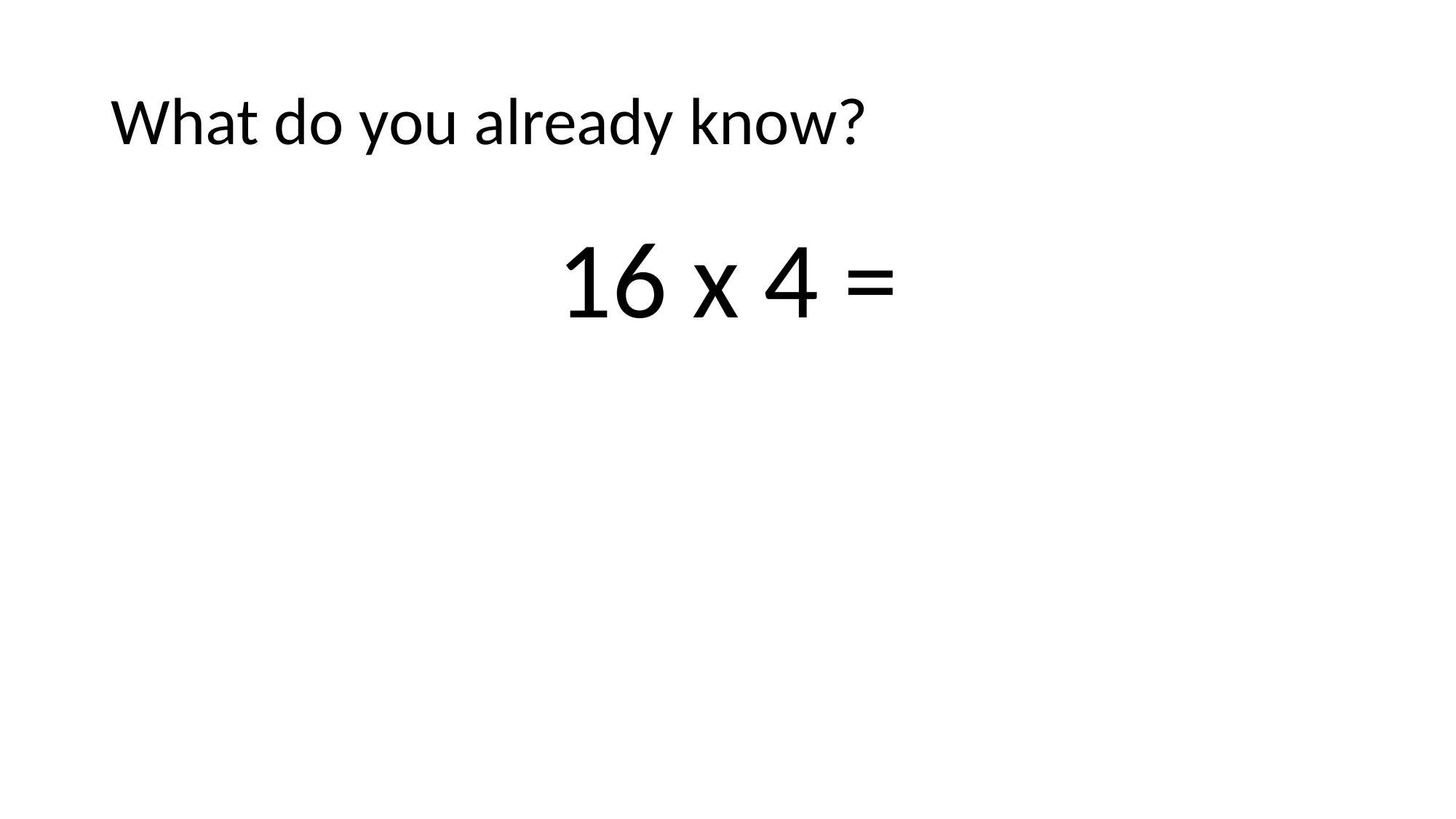

# What do you already know?
16 x 4 =